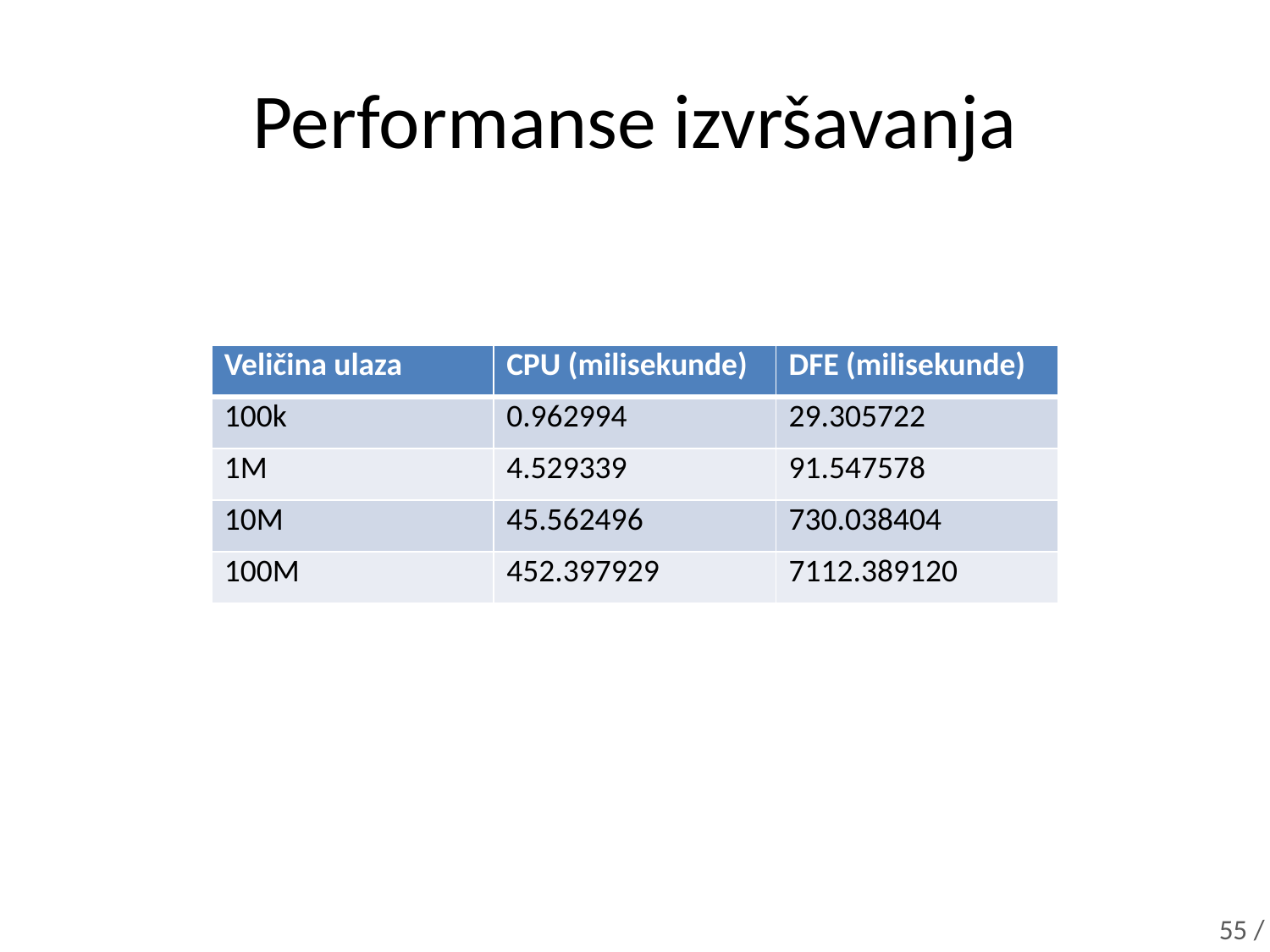

# Performanse izvršavanja
| Veličina ulaza | CPU (milisekunde) | DFE (milisekunde) |
| --- | --- | --- |
| 100k | 0.962994 | 29.305722 |
| 1M | 4.529339 | 91.547578 |
| 10M | 45.562496 | 730.038404 |
| 100M | 452.397929 | 7112.389120 |